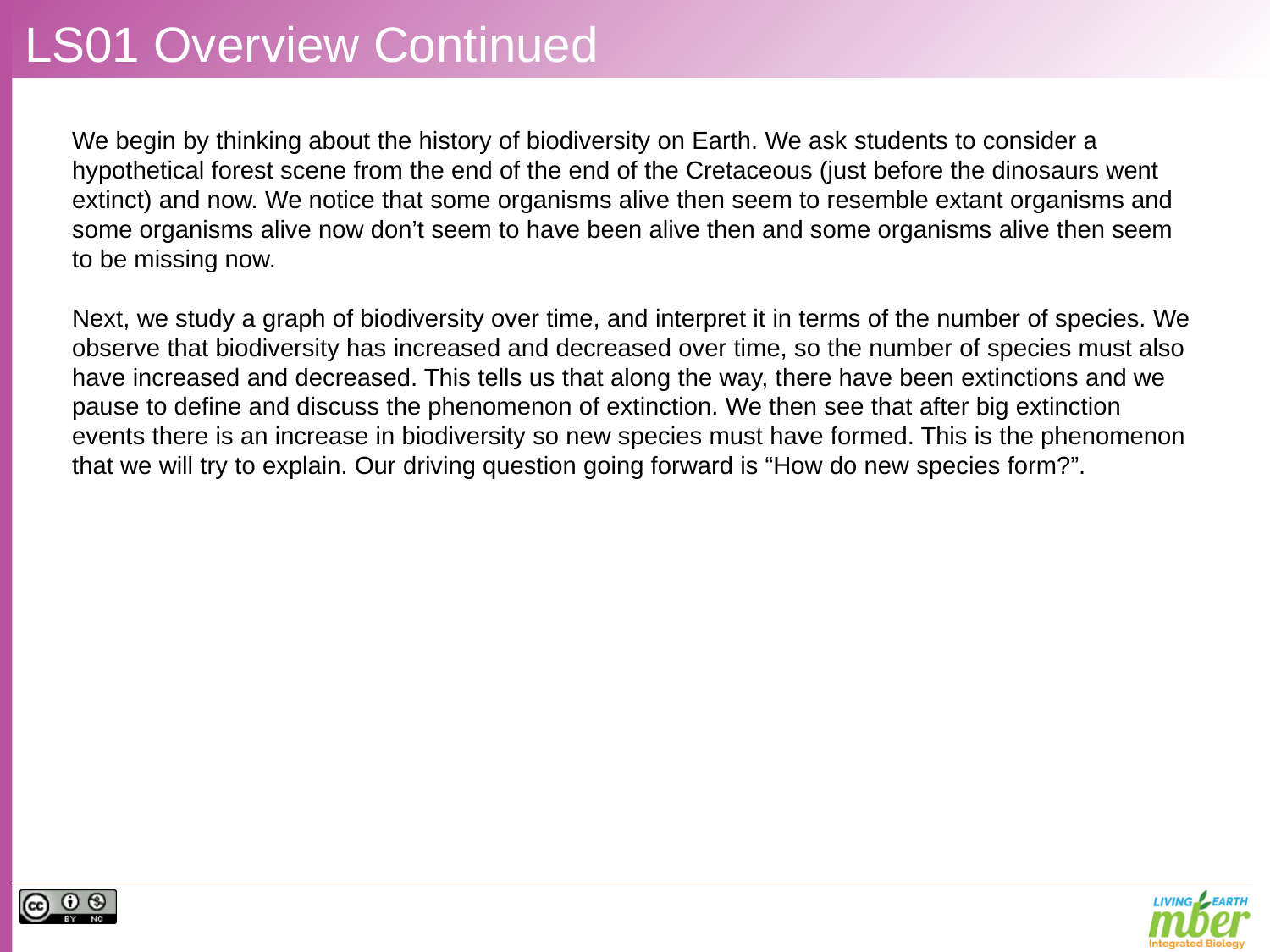

# LS01 Overview Continued
We begin by thinking about the history of biodiversity on Earth. We ask students to consider a hypothetical forest scene from the end of the end of the Cretaceous (just before the dinosaurs went extinct) and now. We notice that some organisms alive then seem to resemble extant organisms and some organisms alive now don’t seem to have been alive then and some organisms alive then seem to be missing now.

Next, we study a graph of biodiversity over time, and interpret it in terms of the number of species. We observe that biodiversity has increased and decreased over time, so the number of species must also have increased and decreased. This tells us that along the way, there have been extinctions and we pause to define and discuss the phenomenon of extinction. We then see that after big extinction events there is an increase in biodiversity so new species must have formed. This is the phenomenon that we will try to explain. Our driving question going forward is “How do new species form?”.